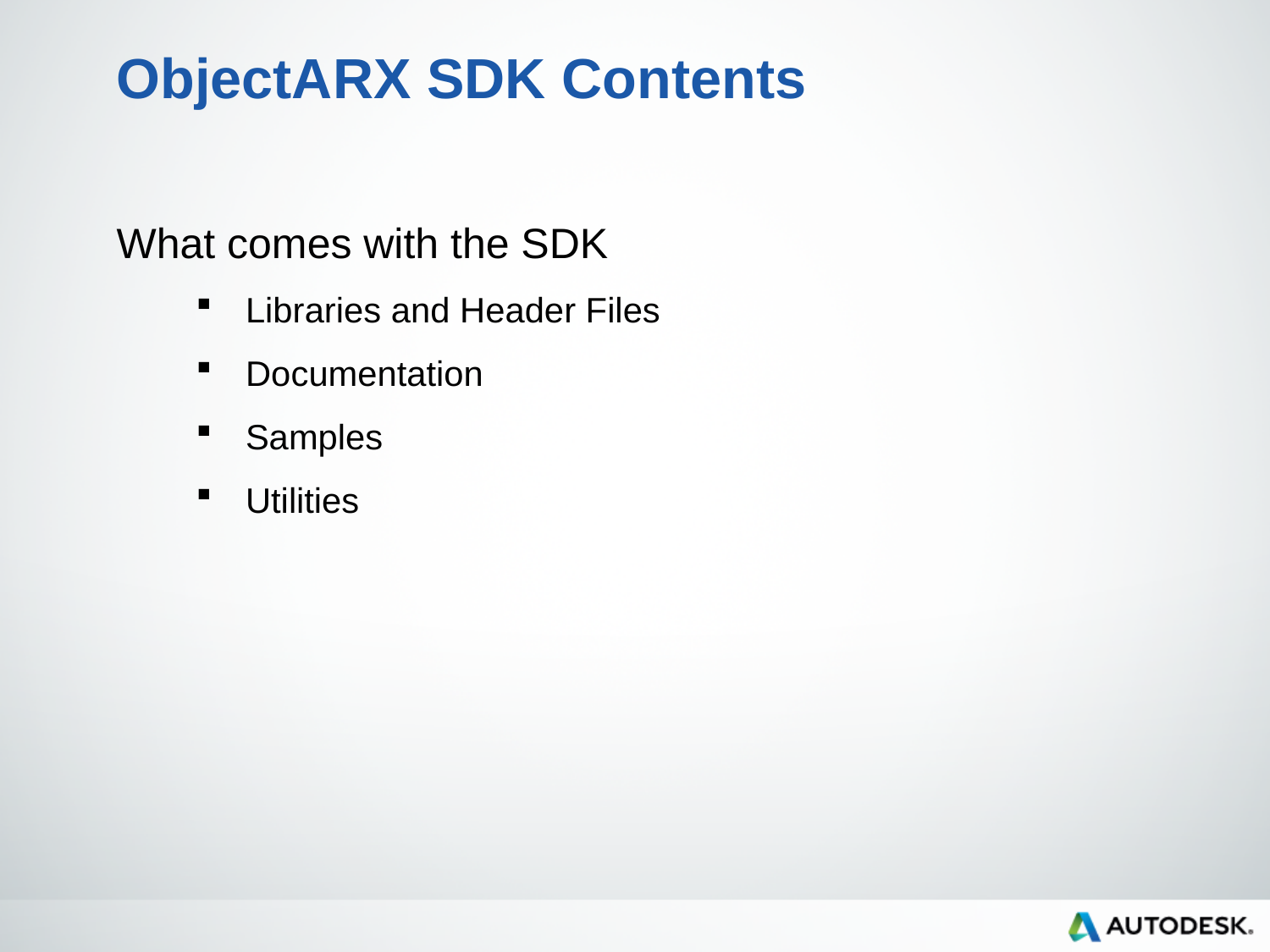

# ObjectARX SDK Contents
What comes with the SDK
Libraries and Header Files
Documentation
Samples
Utilities